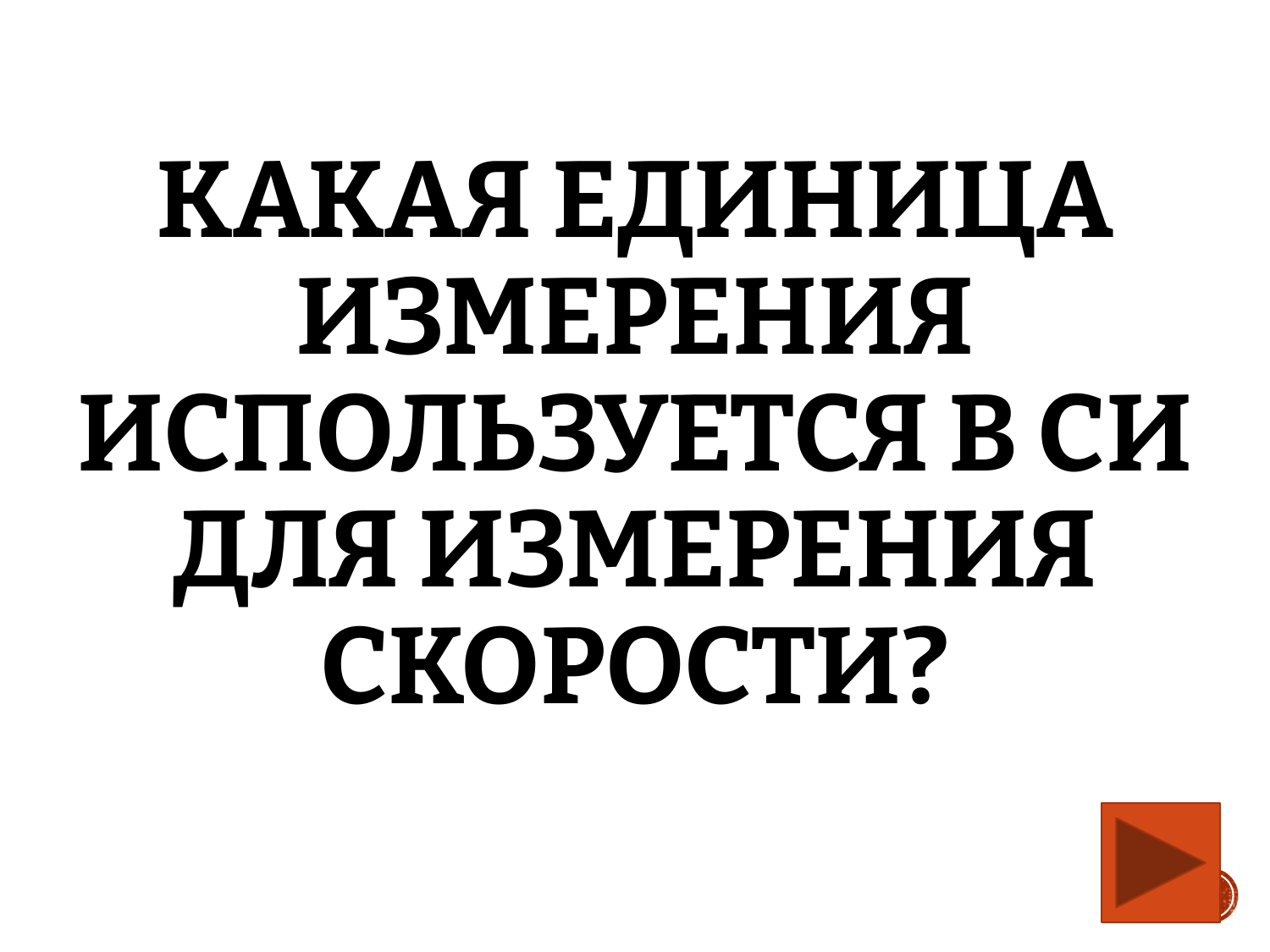

# Какая единица измерения используется в СИ для измерения скорости?